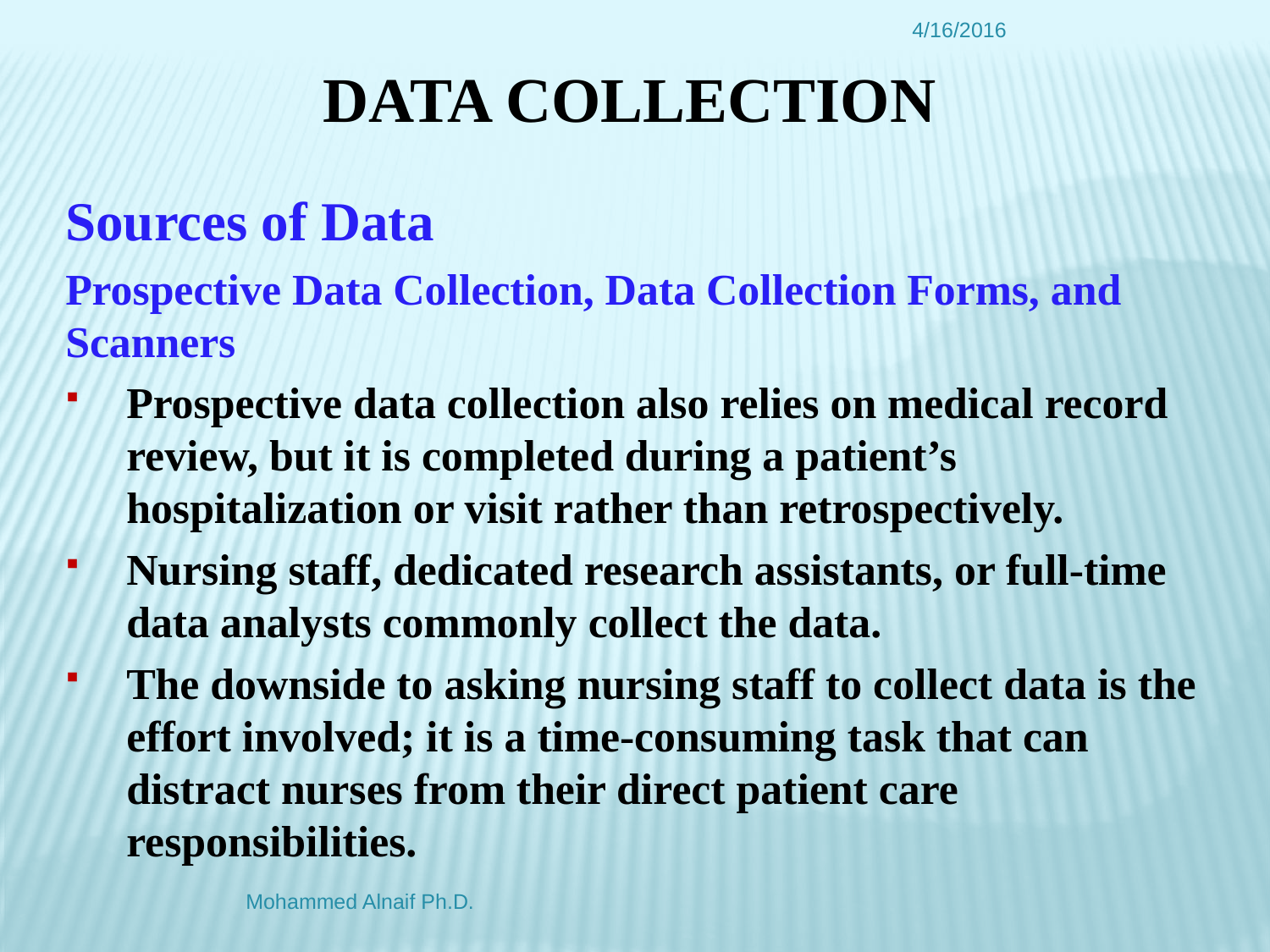

4/16/2016
# Data Collection
Sources of Data
Prospective Data Collection, Data Collection Forms, and Scanners
Prospective data collection also relies on medical record review, but it is completed during a patient’s hospitalization or visit rather than retrospectively.
Nursing staff, dedicated research assistants, or full-time data analysts commonly collect the data.
The downside to asking nursing staff to collect data is the effort involved; it is a time-consuming task that can distract nurses from their direct patient care responsibilities.
Mohammed Alnaif Ph.D.
32